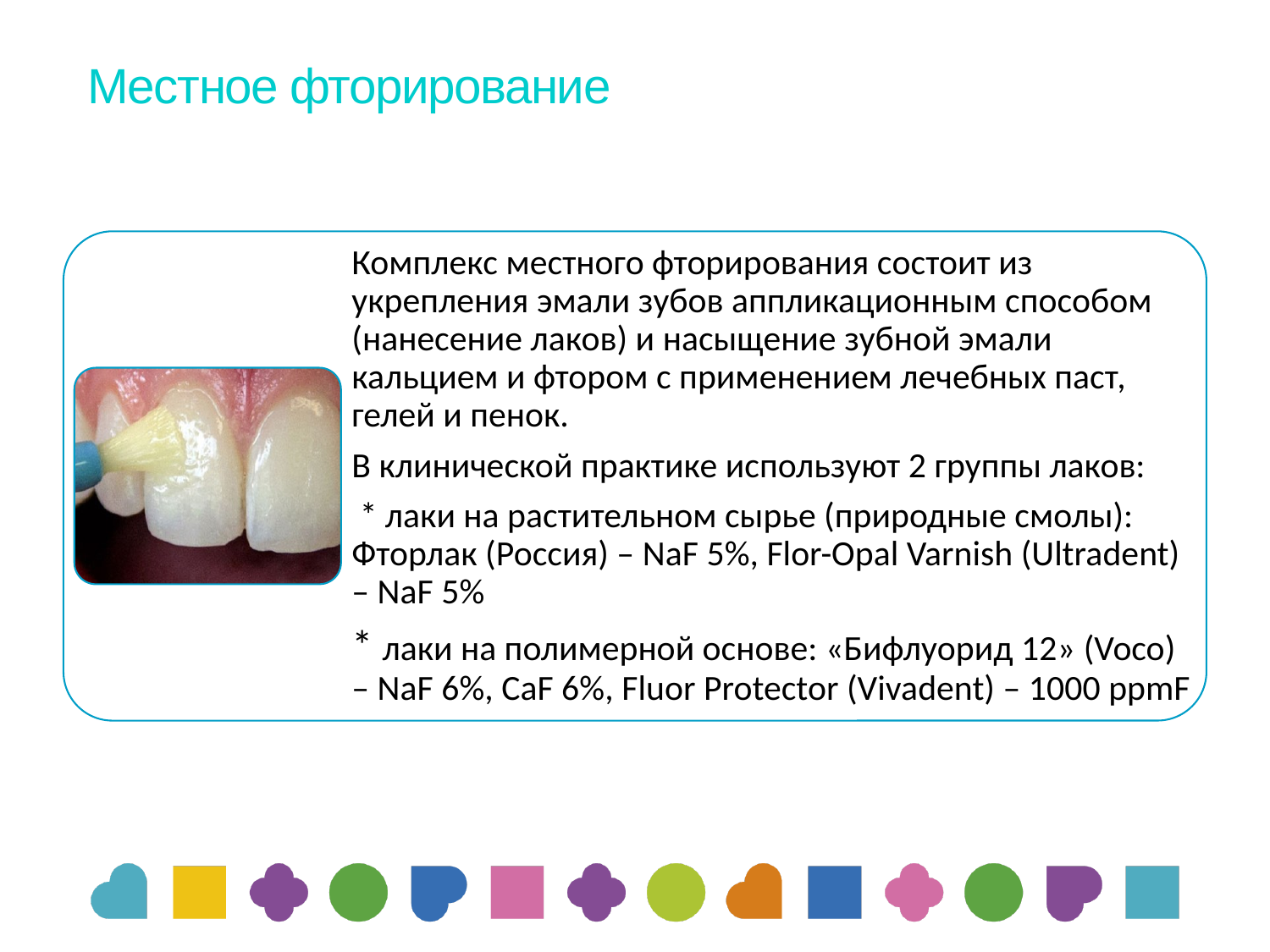

# Местное фторирование

Комплекс местного фторирования состоит из укрепления эмали зубов аппликационным способом (нанесение лаков) и насыщение зубной эмали кальцием и фтором с применением лечебных паст, гелей и пенок.
В клинической практике используют 2 группы лаков:
 * лаки на растительном сырье (природные смолы): Фторлак (Россия) – NaF 5%, Flor-Opal Varnish (Ultradent) – NaF 5%
* лаки на полимерной основе: «Бифлуорид 12» (Voco) – NaF 6%, CaF 6%, Fluor Protector (Vivadent) – 1000 ppmF